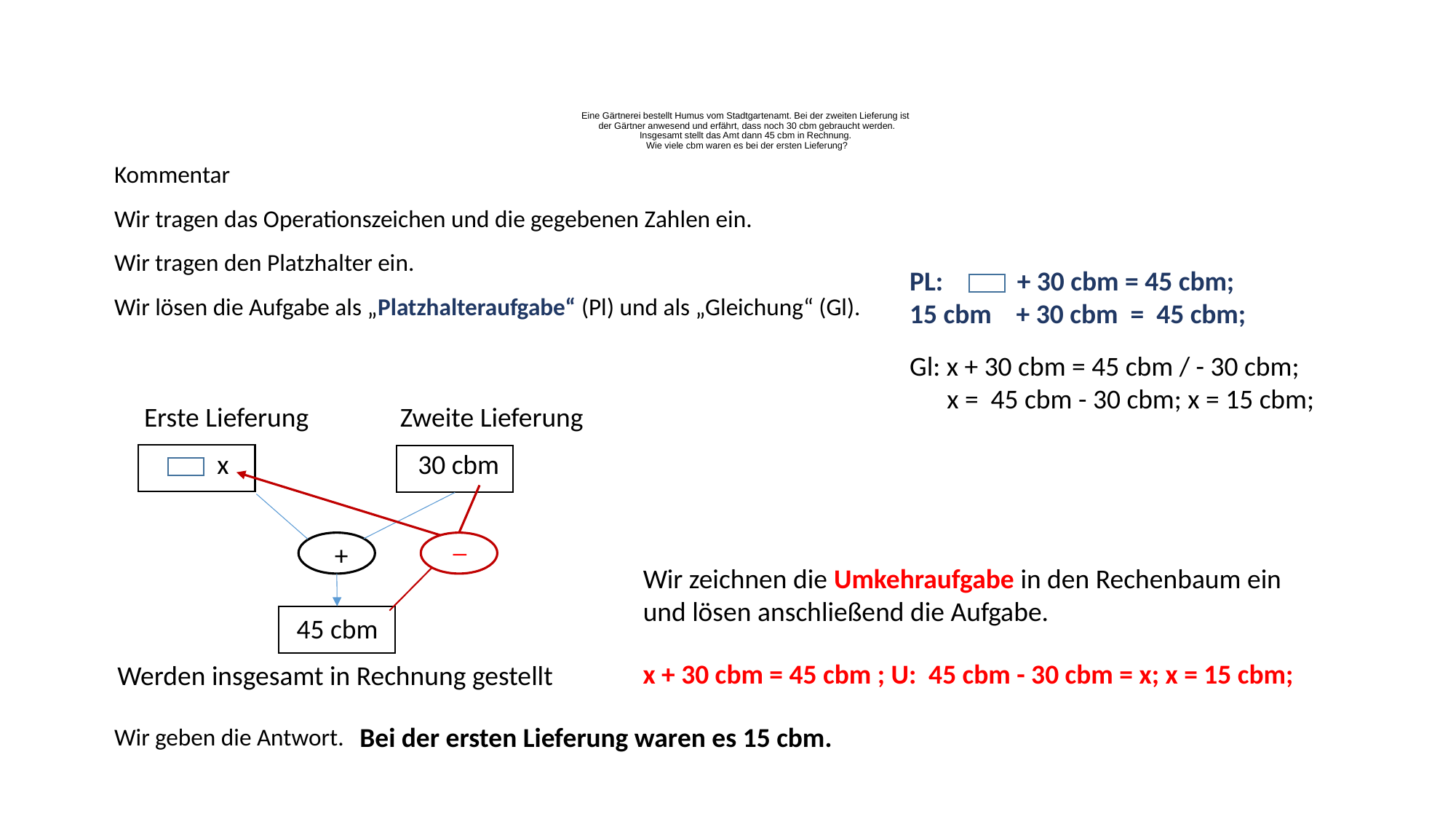

# Eine Gärtnerei bestellt Humus vom Stadtgartenamt. Bei der zweiten Lieferung ist der Gärtner anwesend und erfährt, dass noch 30 cbm gebraucht werden. Insgesamt stellt das Amt dann 45 cbm in Rechnung. Wie viele cbm waren es bei der ersten Lieferung?
Kommentar
Wir tragen das Operationszeichen und die gegebenen Zahlen ein.
Wir tragen den Platzhalter ein.
PL:            + 30 cbm = 45 cbm;   15 cbm    + 30 cbm  =  45 cbm;

Wir lösen die Aufgabe als „Platzhalteraufgabe“ (Pl) und als „Gleichung“ (Gl).

Gl: x + 30 cbm = 45 cbm / - 30 cbm;
      x =  45 cbm - 30 cbm; x = 15 cbm;
 Erste Lieferung
Zweite Lieferung
x
 30 cbm

_

+
Wir zeichnen die Umkehraufgabe in den Rechenbaum ein und lösen anschließend die Aufgabe.

45 cbm
x + 30 cbm = 45 cbm ; U:  45 cbm - 30 cbm = x; x = 15 cbm;
Werden insgesamt in Rechnung gestellt

Bei der ersten Lieferung waren es 15 cbm.
Wir geben die Antwort.